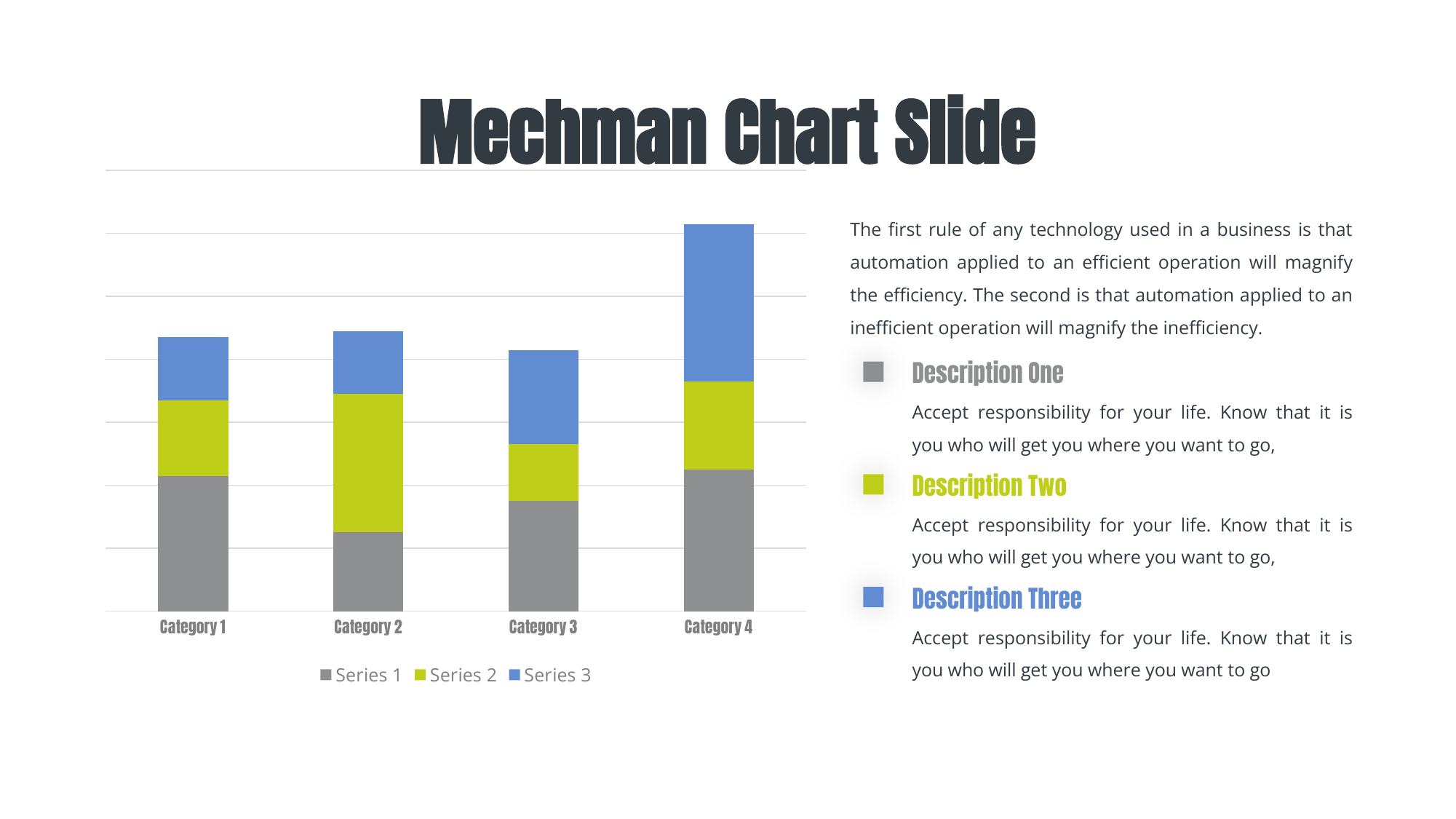

Mechman Chart Slide

### Chart

| Category | Series 1 | Series 2 | Series 3 |
|---|---|---|---|
| Category 1 | 4.3 | 2.4 | 2.0 |
| Category 2 | 2.5 | 4.4 | 2.0 |
| Category 3 | 3.5 | 1.8 | 3.0 |
| Category 4 | 4.5 | 2.8 | 5.0 |
The first rule of any technology used in a business is that automation applied to an efficient operation will magnify the efficiency. The second is that automation applied to an inefficient operation will magnify the inefficiency.
Description One

Accept responsibility for your life. Know that it is you who will get you where you want to go,
Description Two

Accept responsibility for your life. Know that it is you who will get you where you want to go,
Description Three

Accept responsibility for your life. Know that it is you who will get you where you want to go